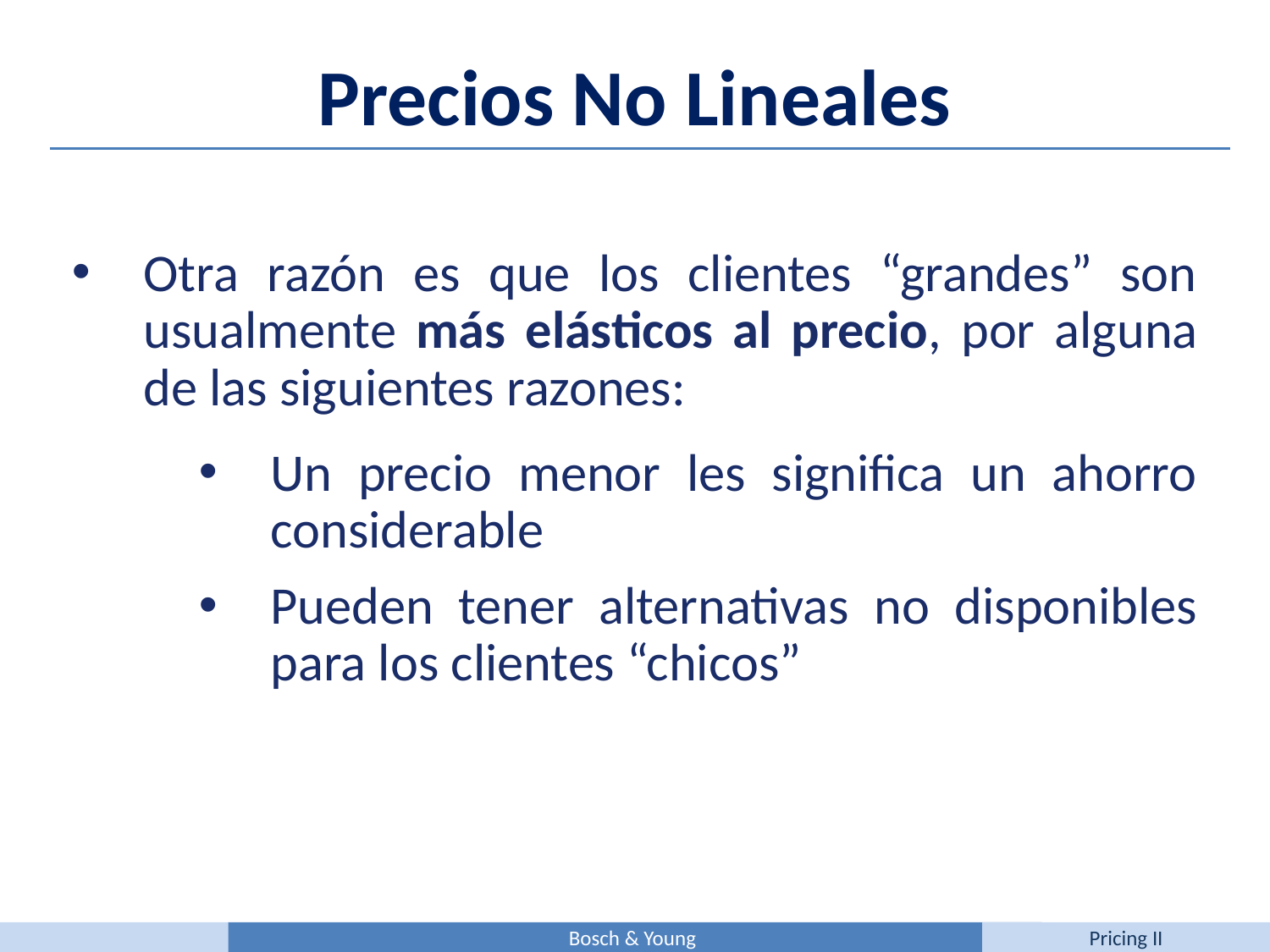

Precios No Lineales
Otra razón es que los clientes “grandes” son usualmente más elásticos al precio, por alguna de las siguientes razones:

Un precio menor les significa un ahorro considerable

Pueden tener alternativas no disponibles para los clientes “chicos”

Bosch & Young
Pricing II